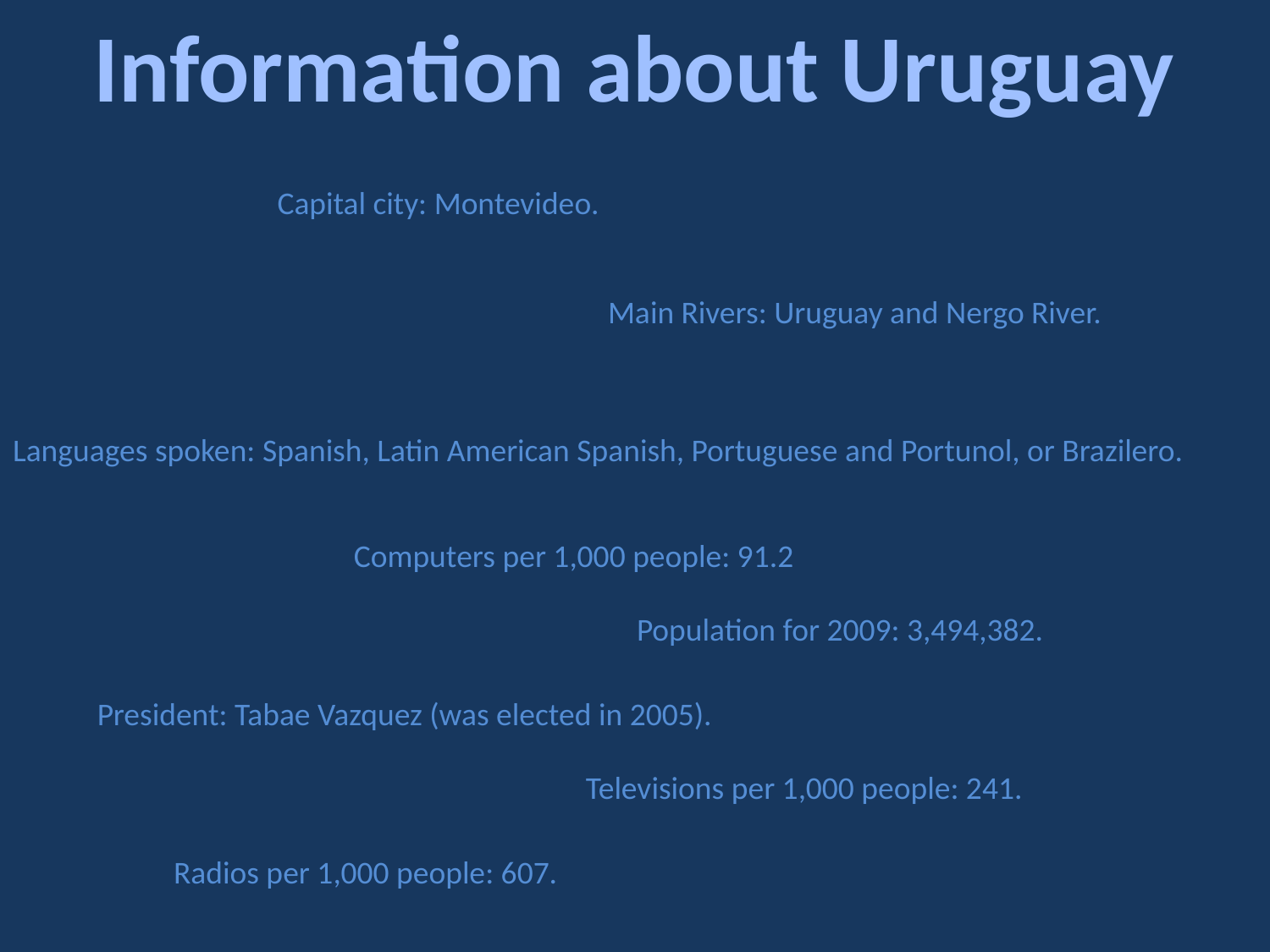

Information about Uruguay

Capital city: Montevideo.
Main Rivers: Uruguay and Nergo River.

Languages spoken: Spanish, Latin American Spanish, Portuguese and Portunol, or Brazilero.
Computers per 1,000 people: 91.2
Population for 2009: 3,494,382.
President: Tabae Vazquez (was elected in 2005).
Televisions per 1,000 people: 241.
Radios per 1,000 people: 607.